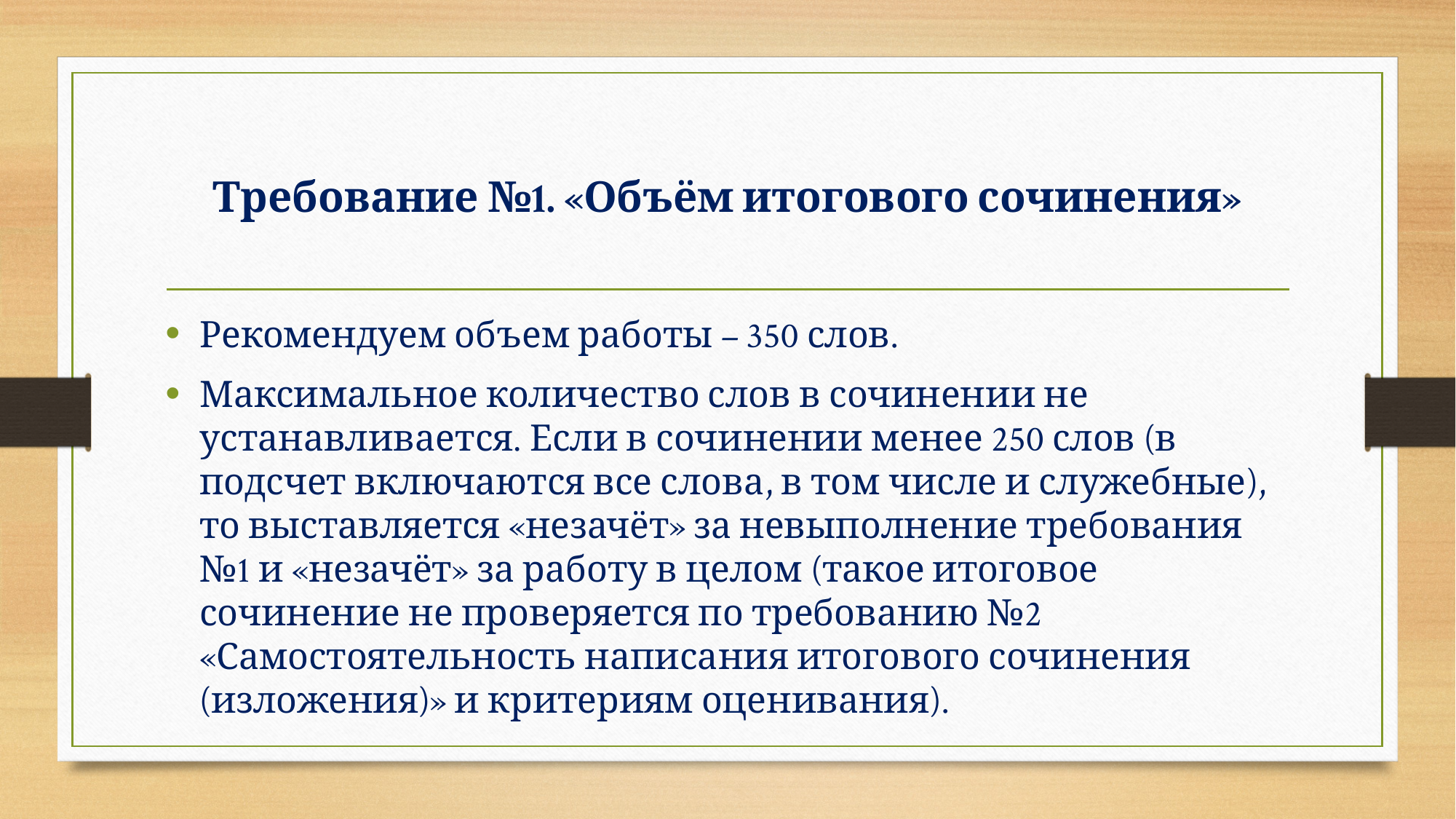

# Требование №1. «Объём итогового сочинения»
Рекомендуем объем работы – 350 слов.
Максимальное количество слов в сочинении не устанавливается. Если в сочинении менее 250 слов (в подсчет включаются все слова, в том числе и служебные), то выставляется «незачёт» за невыполнение требования №1 и «незачёт» за работу в целом (такое итоговое сочинение не проверяется по требованию №2 «Самостоятельность написания итогового сочинения (изложения)» и критериям оценивания).